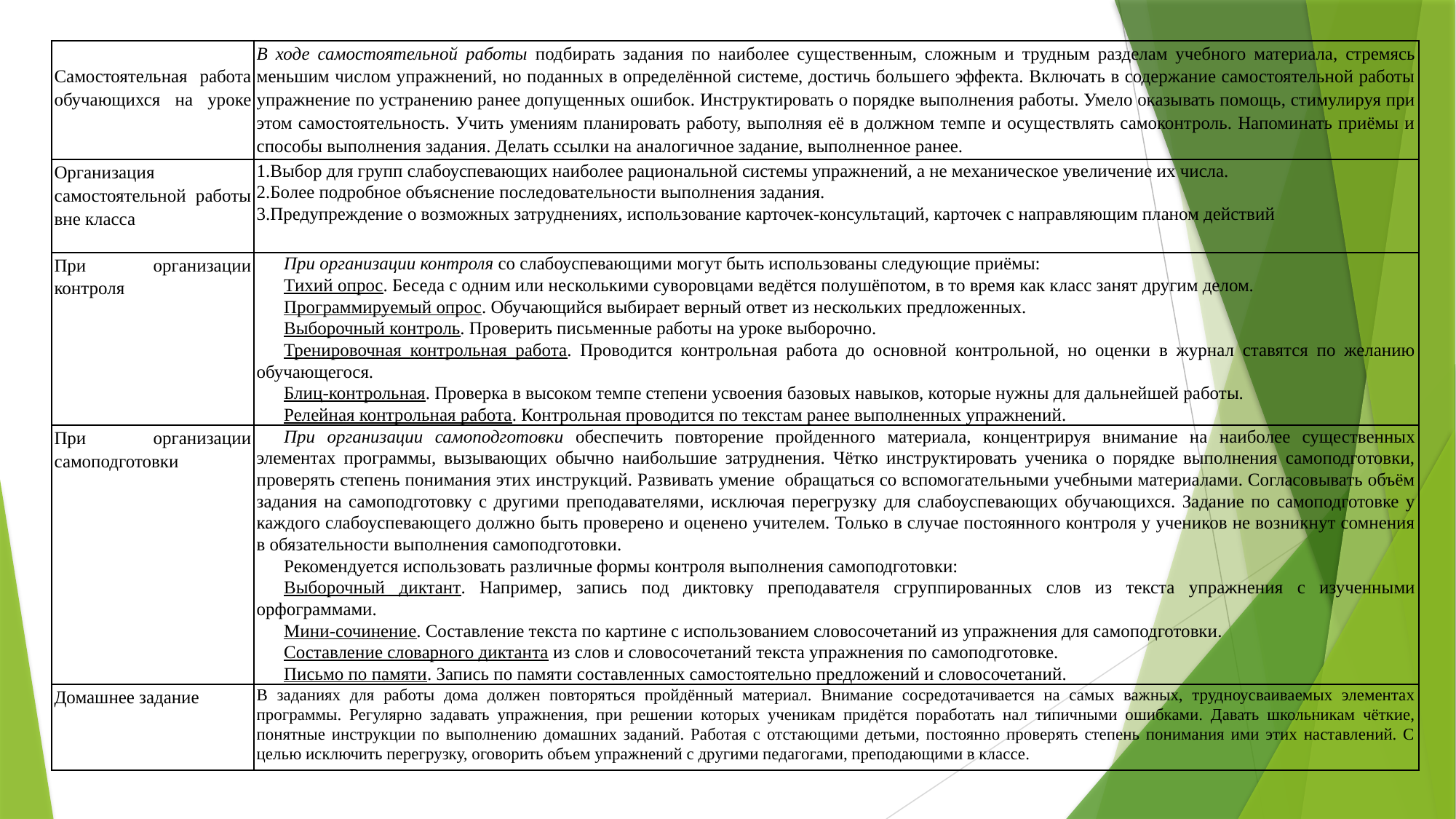

| Самостоятельная работа обучающихся на уроке | В ходе самостоятельной работы подбирать задания по наиболее существенным, сложным и трудным разделам учебного материала, стремясь меньшим числом упражнений, но поданных в определённой системе, достичь большего эффекта. Включать в содержание самостоятельной работы упражнение по устранению ранее допущенных ошибок. Инструктировать о порядке выполнения работы. Умело оказывать помощь, стимулируя при этом самостоятельность. Учить умениям планировать работу, выполняя её в должном темпе и осуществлять самоконтроль. Напоминать приёмы и способы выполнения задания. Делать ссылки на аналогичное задание, выполненное ранее. |
| --- | --- |
| Организация самостоятельной работы вне класса | 1.Выбор для групп слабоуспевающих наиболее рациональной системы упражнений, а не механическое увеличение их числа. 2.Более подробное объяснение последовательности выполнения задания. 3.Предупреждение о возможных затруднениях, использование карточек-консультаций, карточек с направляющим планом действий |
| При организации контроля | При организации контроля со слабоуспевающими могут быть использованы следующие приёмы: Тихий опрос. Беседа с одним или несколькими суворовцами ведётся полушёпотом, в то время как класс занят другим делом. Программируемый опрос. Обучающийся выбирает верный ответ из нескольких предложенных. Выборочный контроль. Проверить письменные работы на уроке выборочно. Тренировочная контрольная работа. Проводится контрольная работа до основной контрольной, но оценки в журнал ставятся по желанию обучающегося. Блиц-контрольная. Проверка в высоком темпе степени усвоения базовых навыков, которые нужны для дальнейшей работы. Релейная контрольная работа. Контрольная проводится по текстам ранее выполненных упражнений. |
| При организации самоподготовки | При организации самоподготовки обеспечить повторение пройденного материала, концентрируя внимание на наиболее существенных элементах программы, вызывающих обычно наибольшие затруднения. Чётко инструктировать ученика о порядке выполнения самоподготовки, проверять степень понимания этих инструкций. Развивать умение обращаться со вспомогательными учебными материалами. Согласовывать объём задания на самоподготовку с другими преподавателями, исключая перегрузку для слабоуспевающих обучающихся. Задание по самоподготовке у каждого слабоуспевающего должно быть проверено и оценено учителем. Только в случае постоянного контроля у учеников не возникнут сомнения в обязательности выполнения самоподготовки. Рекомендуется использовать различные формы контроля выполнения самоподготовки: Выборочный диктант. Например, запись под диктовку преподавателя сгруппированных слов из текста упражнения с изученными орфограммами. Мини-сочинение. Составление текста по картине с использованием словосочетаний из упражнения для самоподготовки. Составление словарного диктанта из слов и словосочетаний текста упражнения по самоподготовке. Письмо по памяти. Запись по памяти составленных самостоятельно предложений и словосочетаний. |
| Домашнее задание | В заданиях для работы дома должен повторяться пройдённый материал. Внимание сосредотачивается на самых важных, трудноусваиваемых элементах программы. Регулярно задавать упражнения, при решении которых ученикам придётся поработать нал типичными ошибками. Давать школьникам чёткие, понятные инструкции по выполнению домашних заданий. Работая с отстающими детьми, постоянно проверять степень понимания ими этих наставлений. С целью исключить перегрузку, оговорить объем упражнений с другими педагогами, преподающими в классе. |